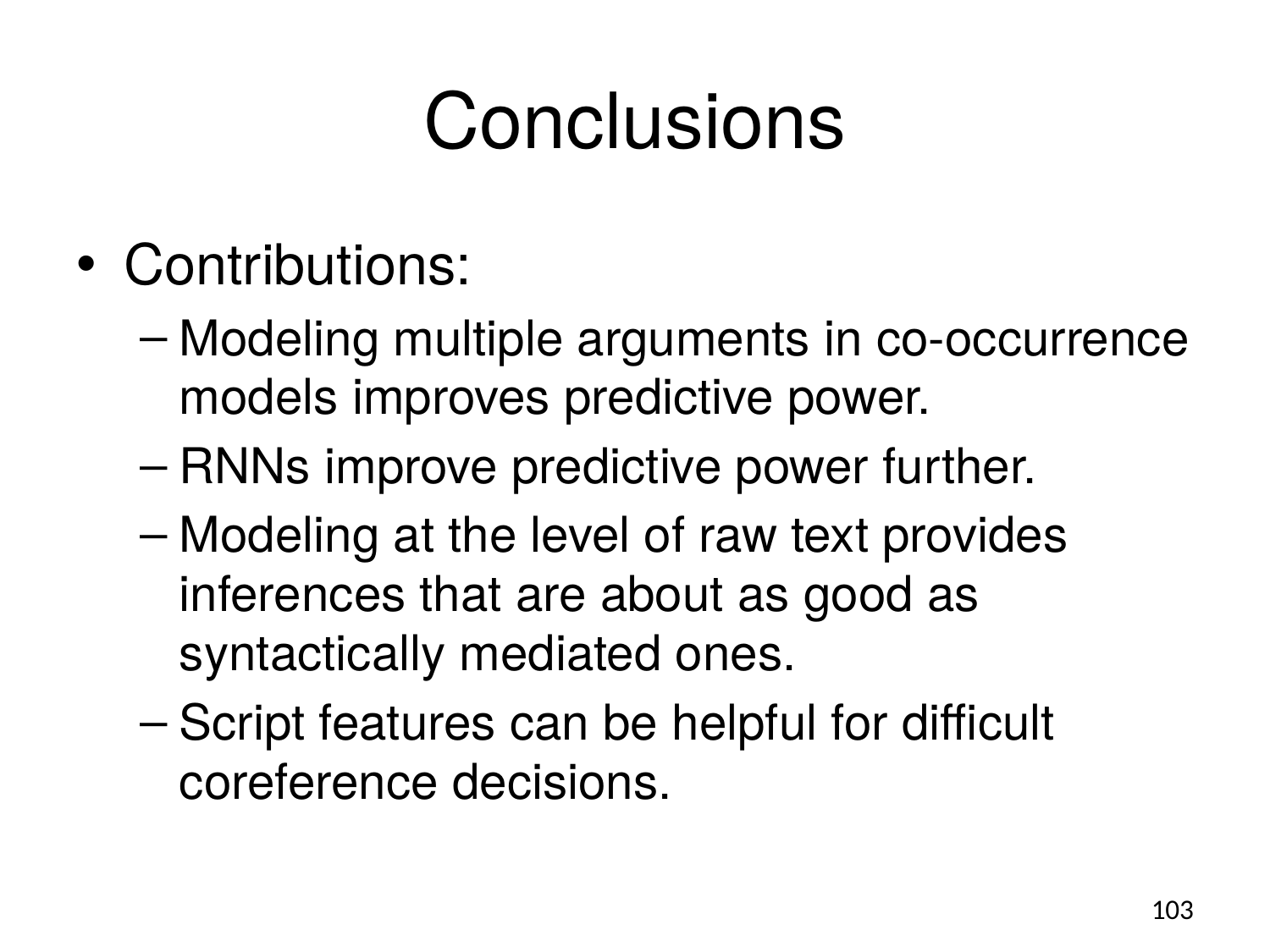

# Conclusions
Contributions:
Modeling multiple arguments in co-occurrence models improves predictive power.
RNNs improve predictive power further.
Modeling at the level of raw text provides inferences that are about as good as syntactically mediated ones.
Script features can be helpful for difficult coreference decisions.

103